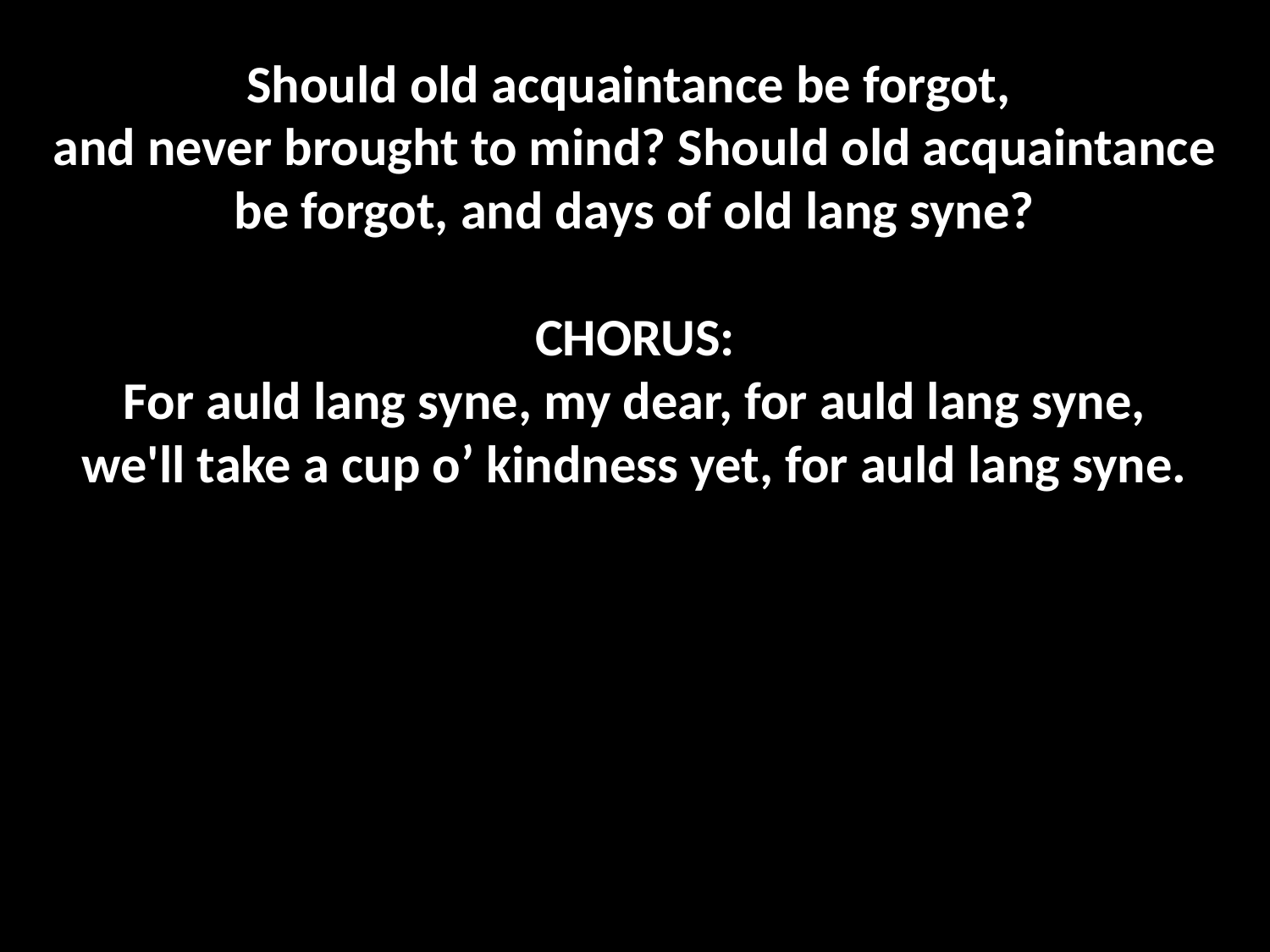

Should old acquaintance be forgot,
and never brought to mind? Should old acquaintance be forgot, and days of old lang syne?

CHORUS:
For auld lang syne, my dear, for auld lang syne,
we'll take a cup o’ kindness yet, for auld lang syne.